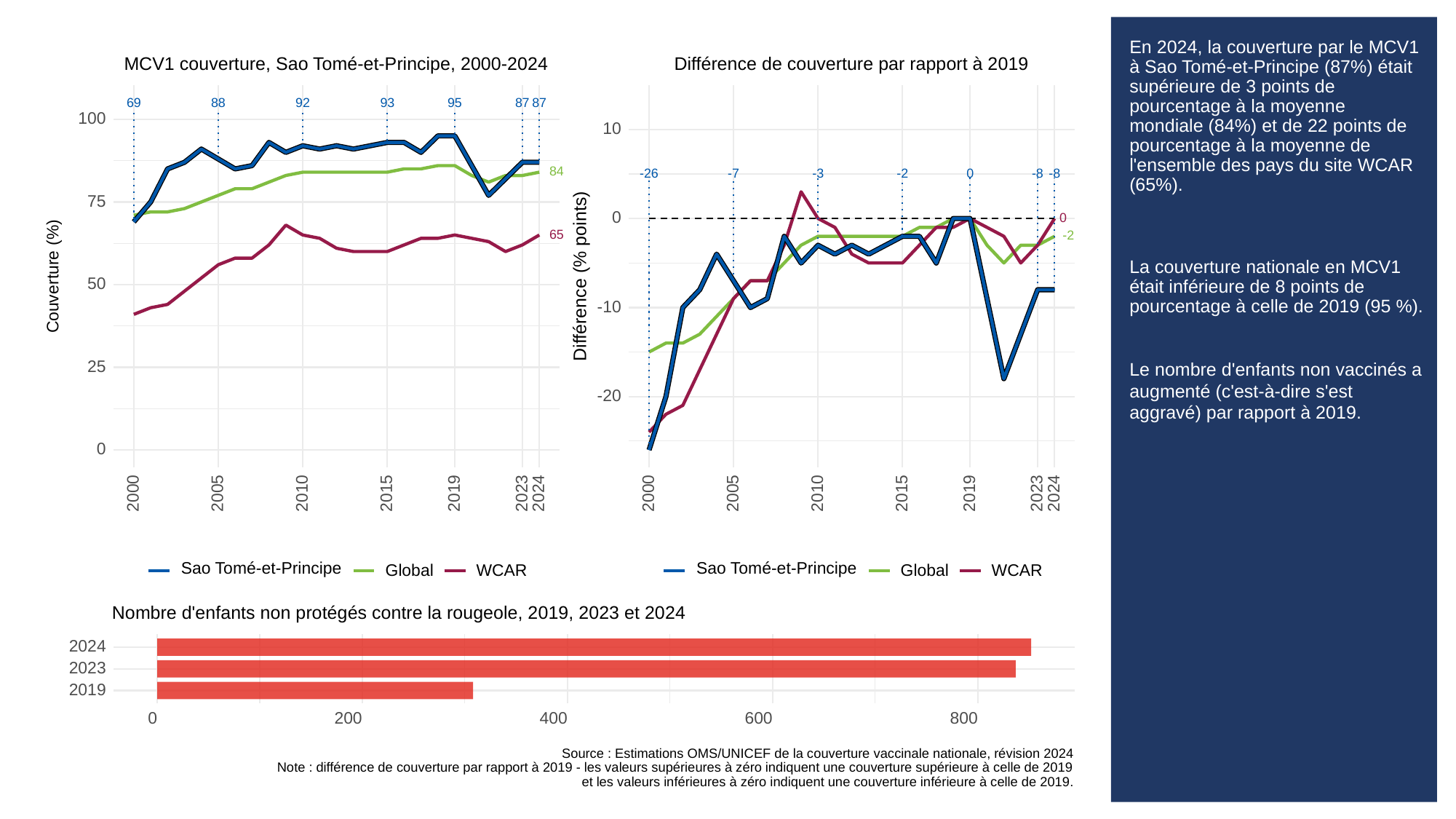

# En 2024, la couverture par le MCV1 à Sao Tomé-et-Principe (87%) était supérieure de 3 points de pourcentage à la moyenne mondiale (84%) et de 22 points de pourcentage à la moyenne de l'ensemble des pays du site WCAR (65%).

La couverture nationale en MCV1 était inférieure de 8 points de pourcentage à celle de 2019 (95 %).

Le nombre d'enfants non vaccinés a augmenté (c'est-à-dire s'est aggravé) par rapport à 2019.

MCV1 couverture, Sao Tomé-et-Principe, 2000-2024
Différence de couverture par rapport à 2019

93
69
88
92
95
87
87

100

10

84
-3
-26
0
-8
-8
-2
-7

75

0
0

65
-2

Différence (% points)
Couverture (%)
50

-10

25

-20

0

2023
2023
2000
2005
2010
2015
2019
2024
2000
2005
2010
2015
2019
2024
Sao Tomé-et-Principe
Sao Tomé-et-Principe
Global
WCAR
Global
WCAR

Nombre d'enfants non protégés contre la rougeole, 2019, 2023 et 2024

2024

2023

2019

0
200
400
600
800
Source : Estimations OMS/UNICEF de la couverture vaccinale nationale, révision 2024
Note : différence de couverture par rapport à 2019 - les valeurs supérieures à zéro indiquent une couverture supérieure à celle de 2019
et les valeurs inférieures à zéro indiquent une couverture inférieure à celle de 2019.